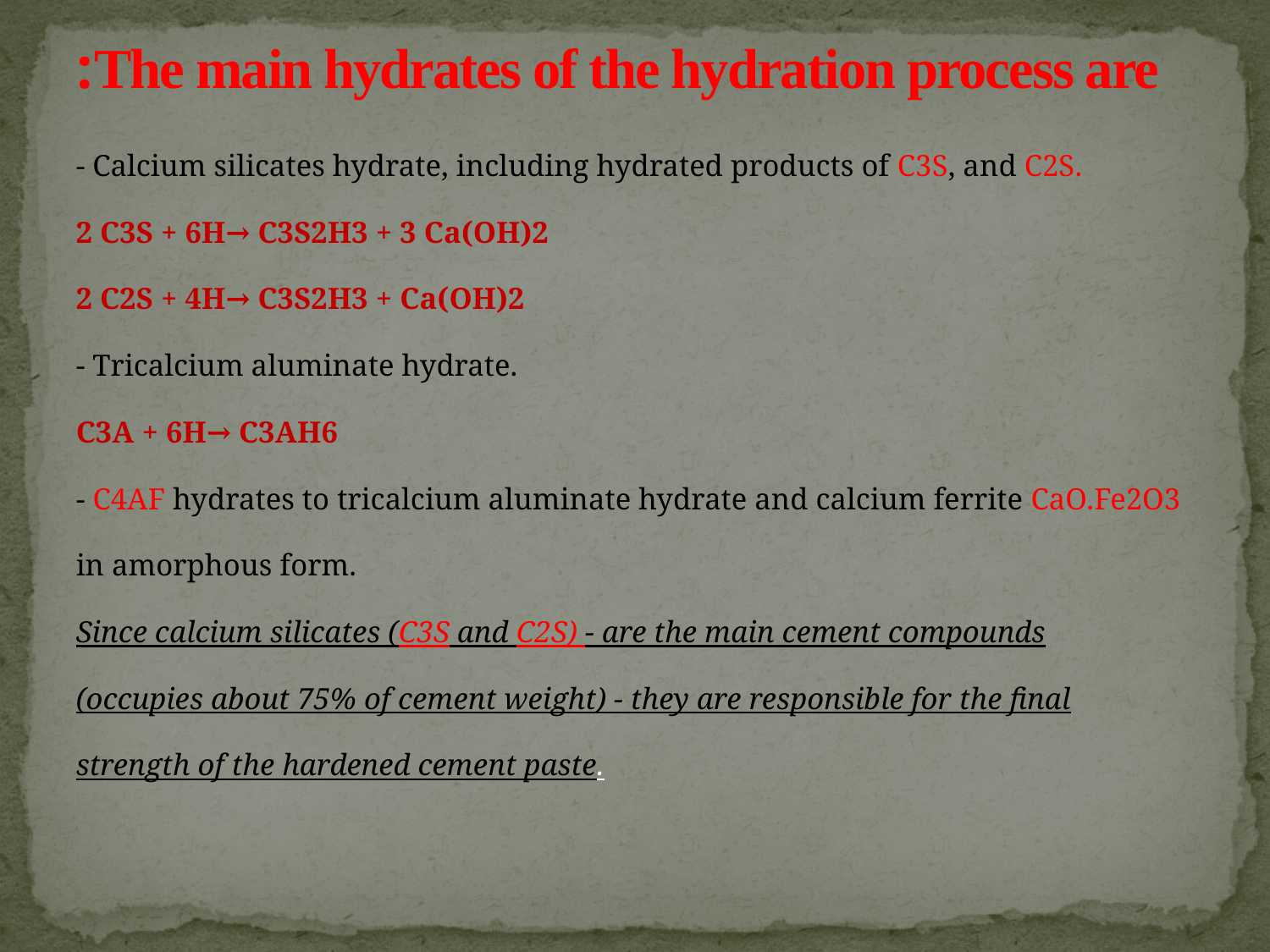

# The main hydrates of the hydration process are:
- Calcium silicates hydrate, including hydrated products of C3S, and C2S.
2 C3S + 6H→ C3S2H3 + 3 Ca(OH)2
2 C2S + 4H→ C3S2H3 + Ca(OH)2
- Tricalcium aluminate hydrate.
C3A + 6H→ C3AH6
- C4AF hydrates to tricalcium aluminate hydrate and calcium ferrite CaO.Fe2O3
in amorphous form.
Since calcium silicates (C3S and C2S) - are the main cement compounds
(occupies about 75% of cement weight) - they are responsible for the final
strength of the hardened cement paste.